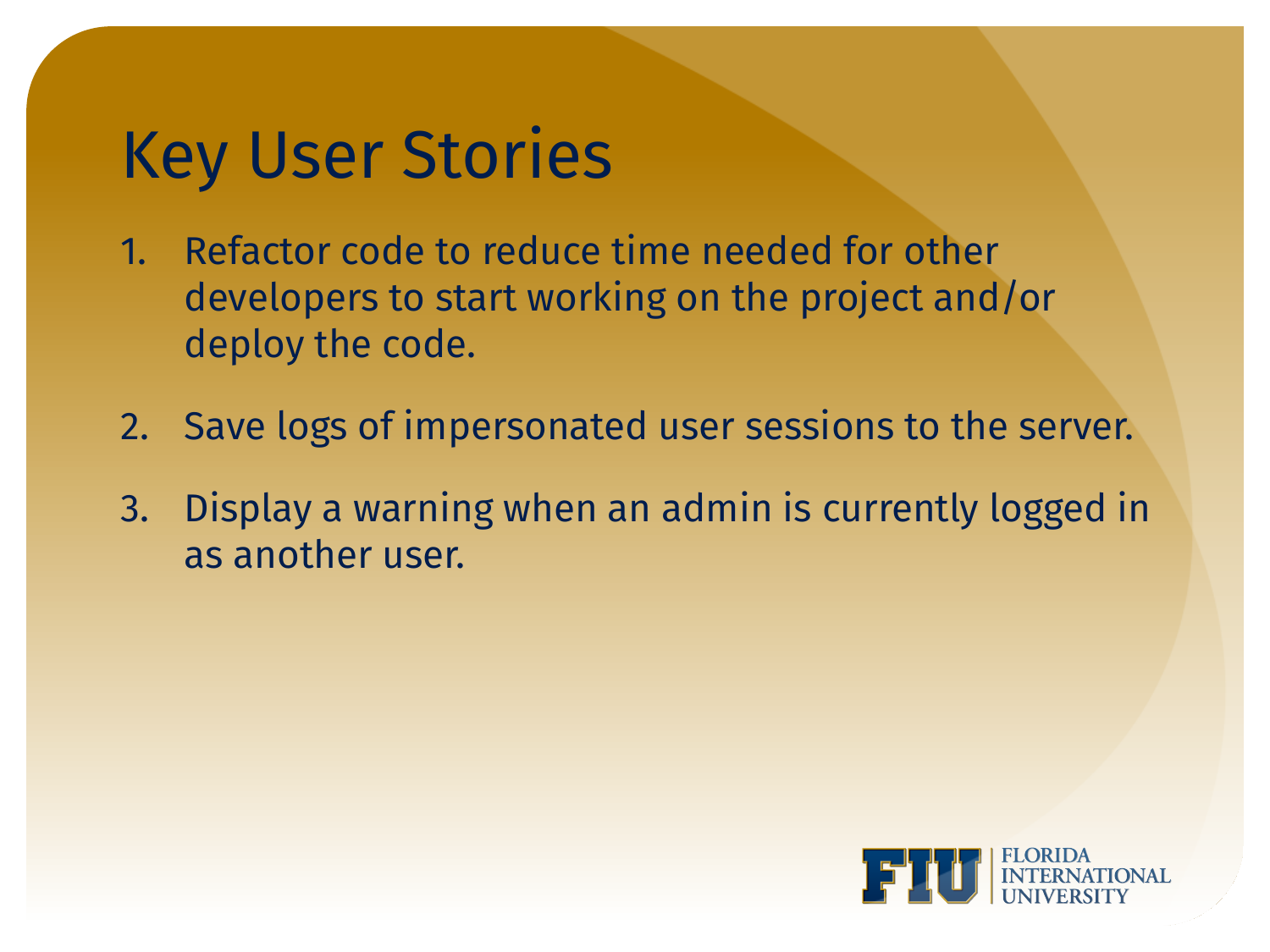

# Key User Stories
Refactor code to reduce time needed for other developers to start working on the project and/or deploy the code.
Save logs of impersonated user sessions to the server.
Display a warning when an admin is currently logged in as another user.